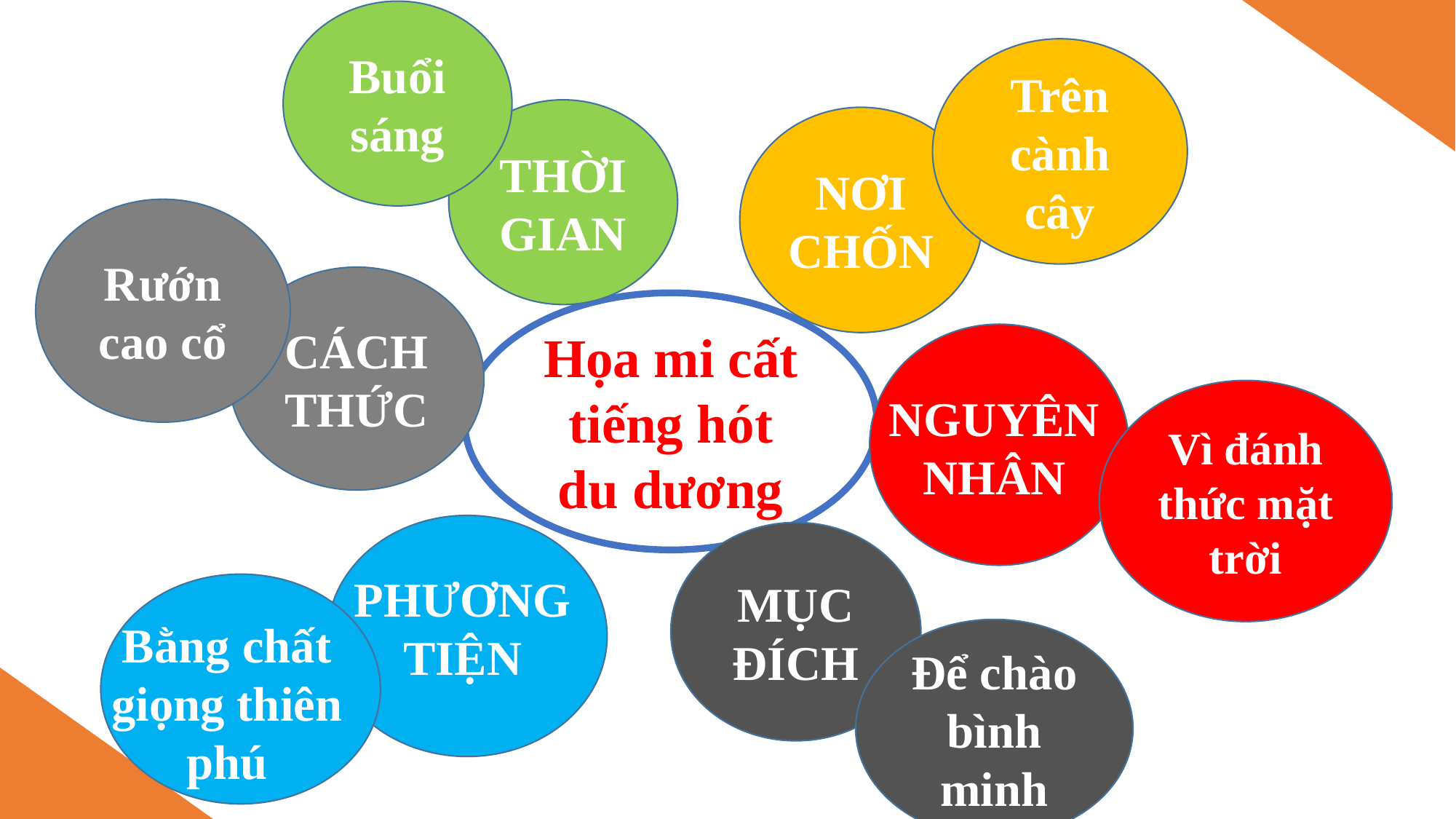

Buổi sáng
Trên cành cây
THỜI GIAN
NƠI CHỐN
Rướn cao cổ
CÁCH THỨC
Họa mi cất tiếng hót du dương

Vì đánh thức mặt trời
NGUYÊN NHÂN

MỤC ĐÍCH
PHƯƠNG TIỆN

Bằng chất giọng thiên phú
Để chào bình minh